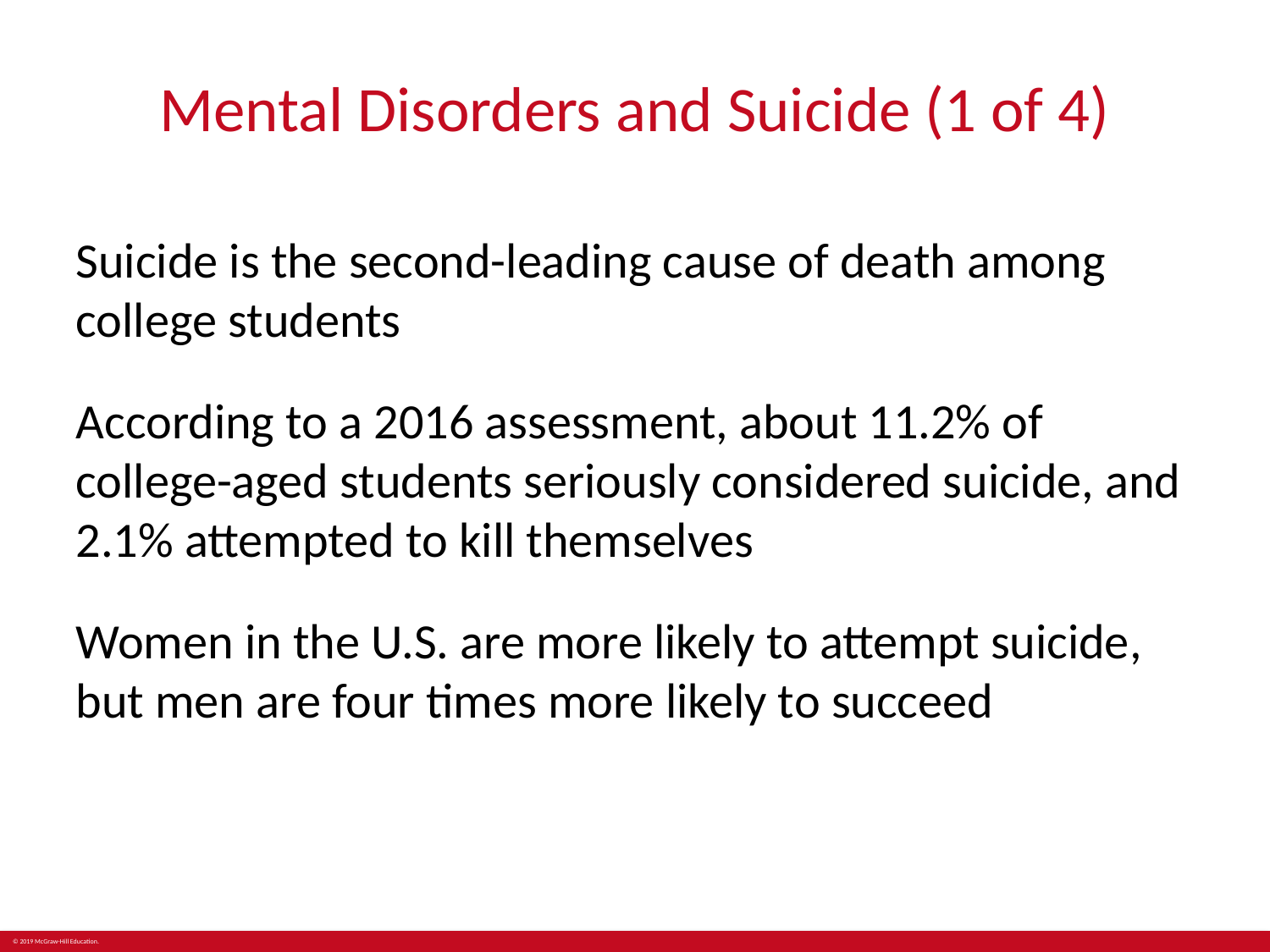

# Mental Disorders and Suicide (1 of 4)
Suicide is the second-leading cause of death among college students
According to a 2016 assessment, about 11.2% of college-aged students seriously considered suicide, and 2.1% attempted to kill themselves
Women in the U.S. are more likely to attempt suicide, but men are four times more likely to succeed